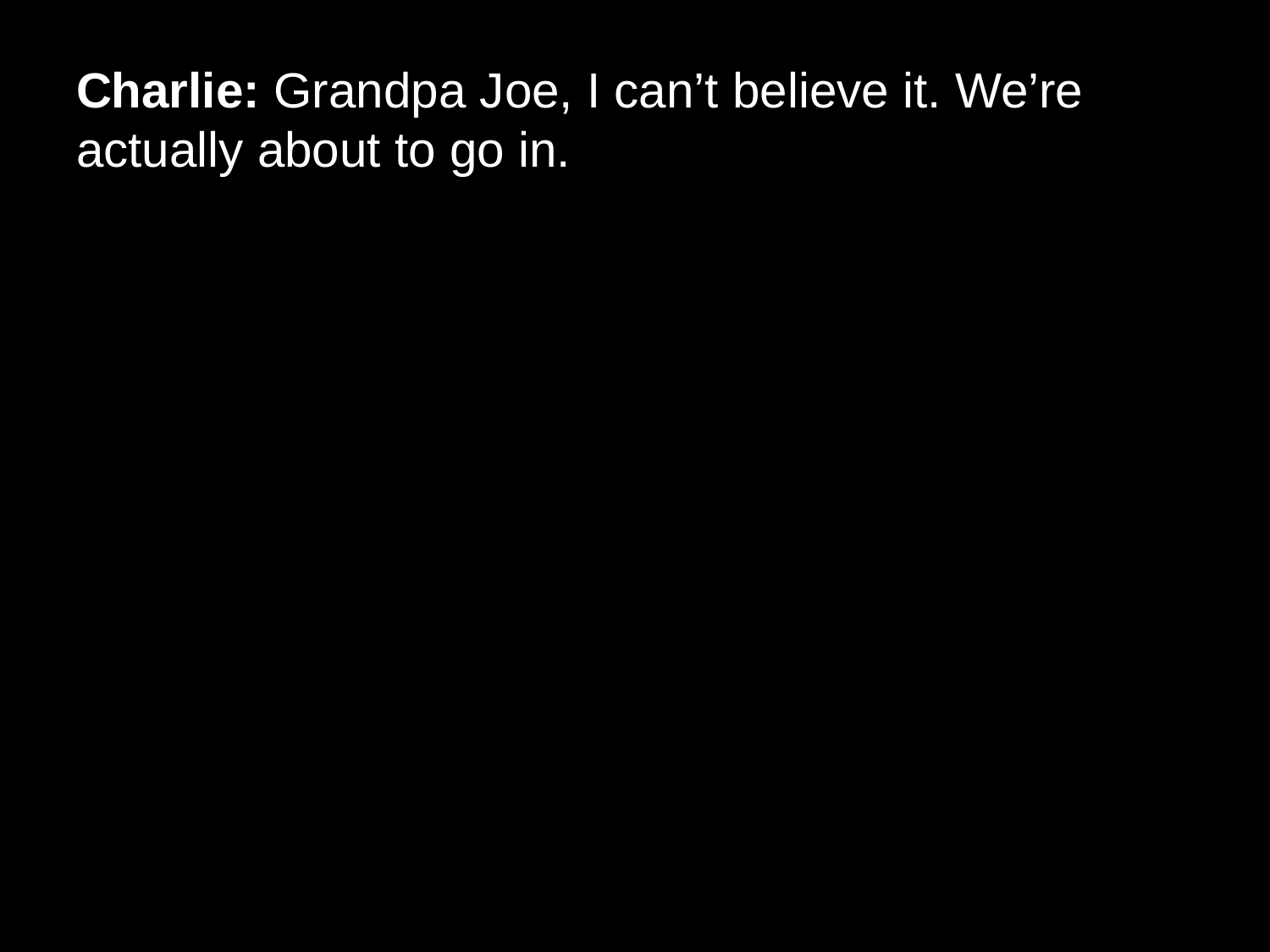

# Charlie: Grandpa Joe, I can’t believe it. We’re actually about to go in.